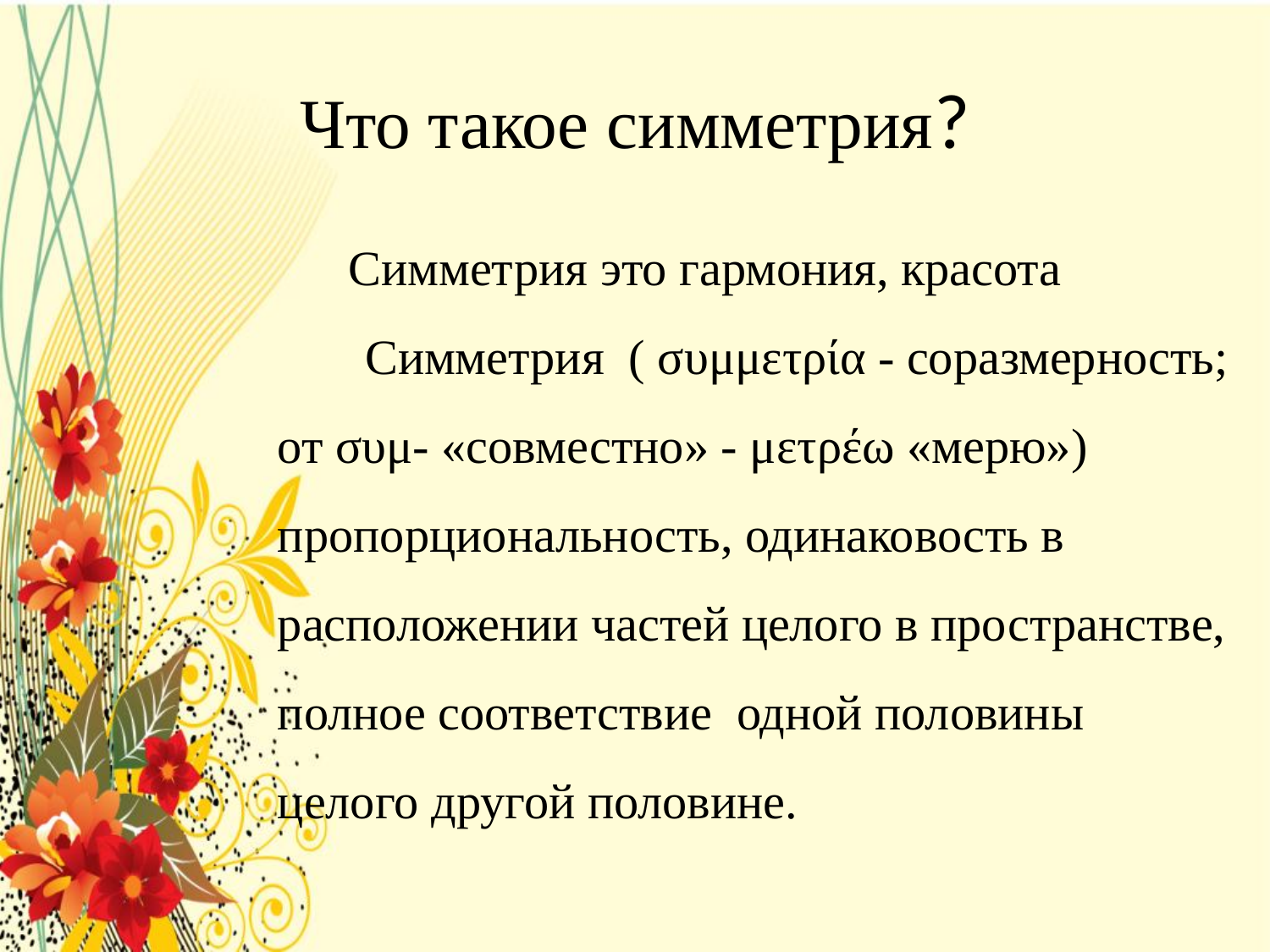

# Что такое симметрия?
Симметрия это гармония, красота
           Симметрия  ( συμμετρία - соразмерность; от συμ- «совместно» - μετρέω «мерю») пропорциональность, одинаковость в расположении частей целого в пространстве, полное соответствие  одной половины целого другой половине.